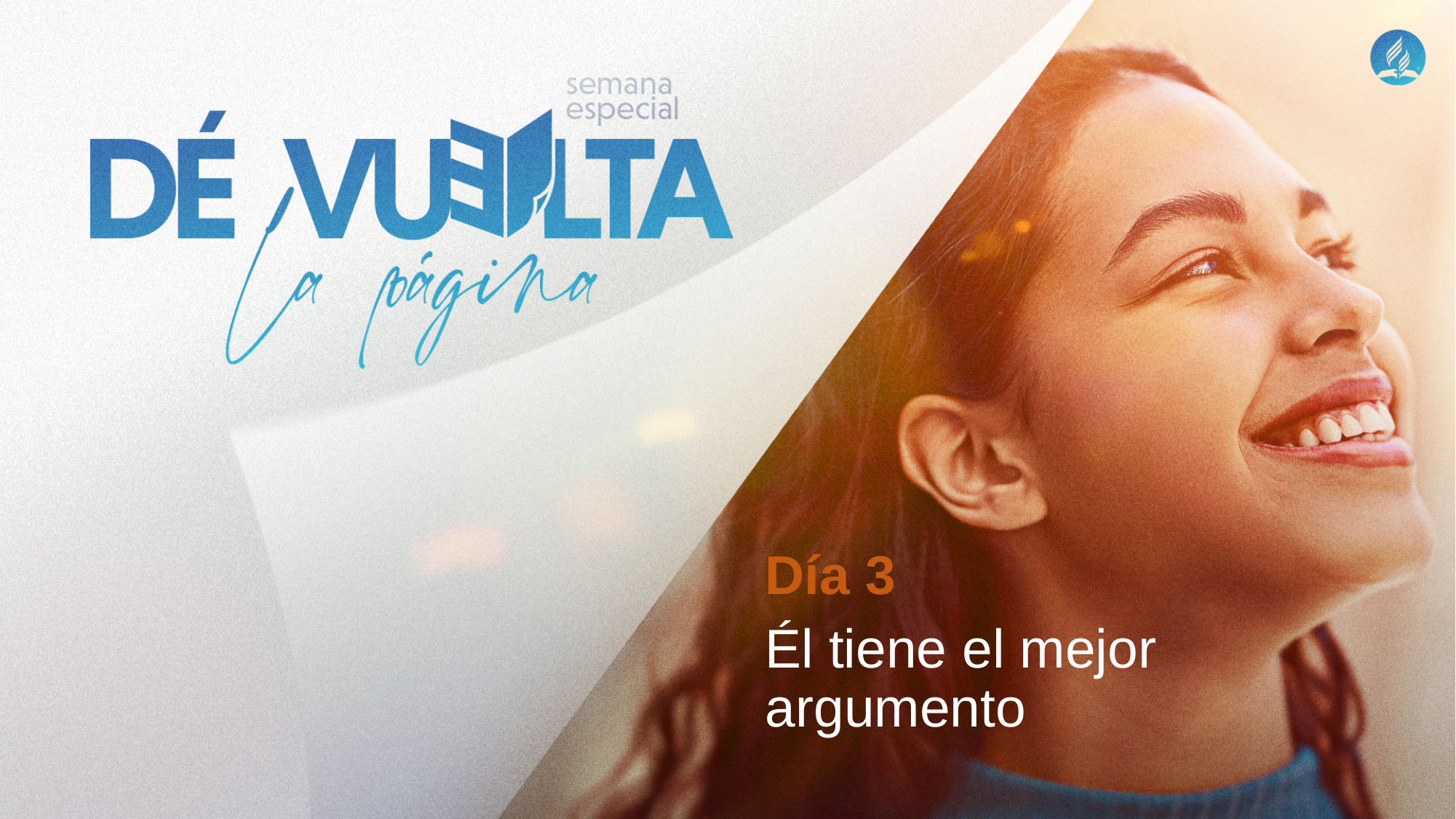

Día 3
Él tiene el mejor argumento